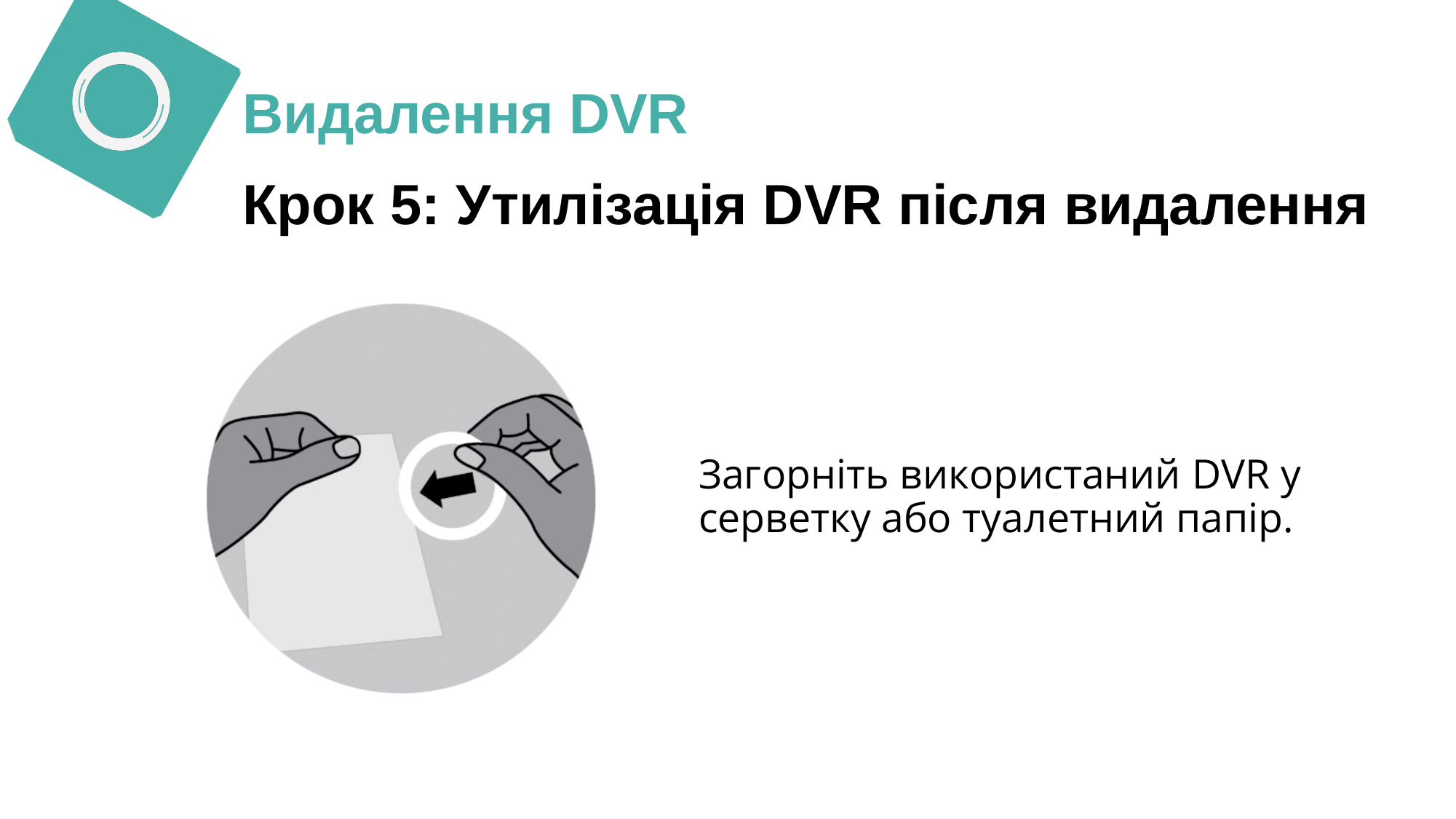

Видалення DVR
Крок 5: Утилізація DVR після видалення

Загорніть використаний DVR у серветку або туалетний папір.